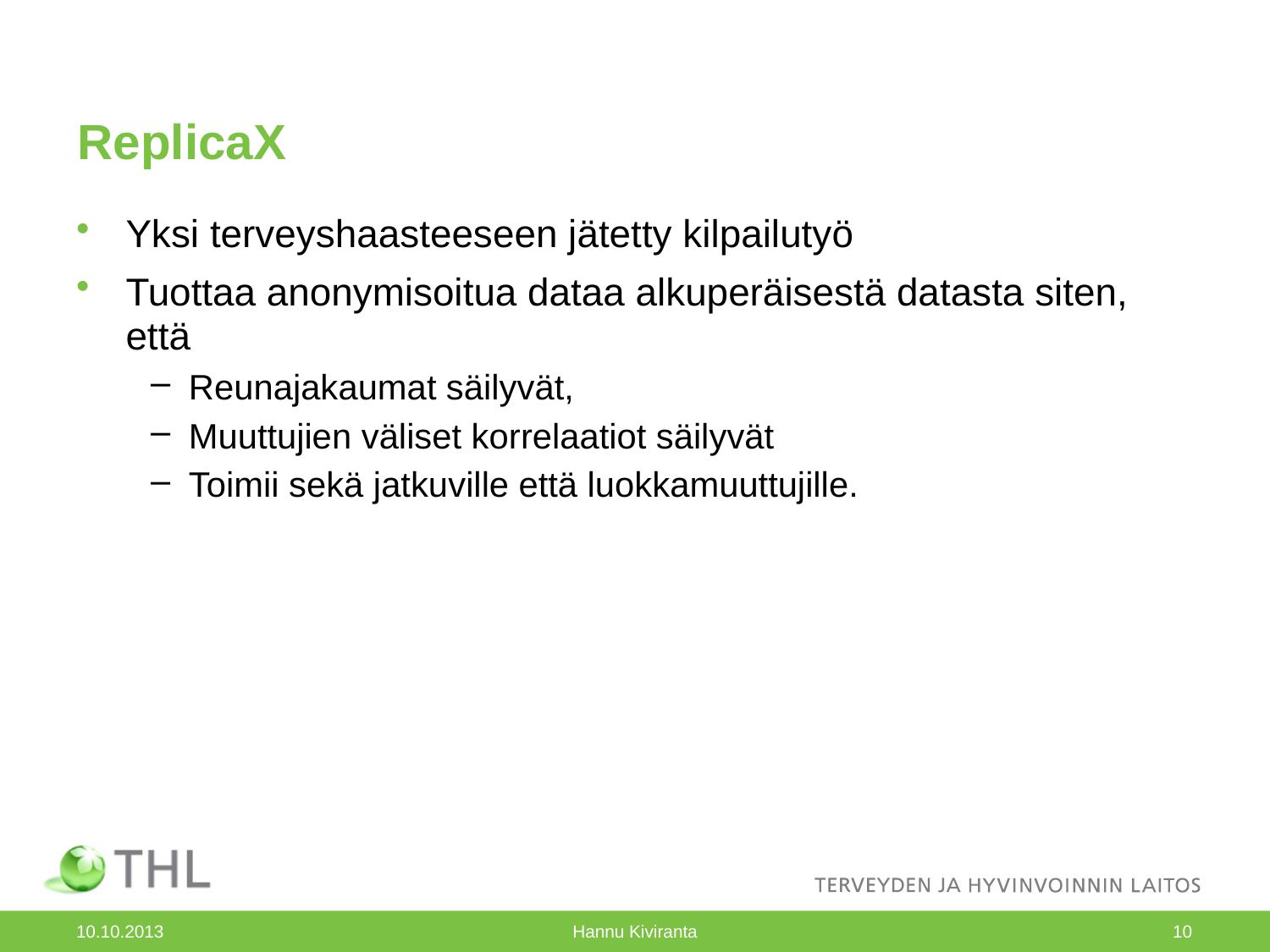

# ReplicaX
Yksi terveyshaasteeseen jätetty kilpailutyö
Tuottaa anonymisoitua dataa alkuperäisestä datasta siten, että
Reunajakaumat säilyvät,
Muuttujien väliset korrelaatiot säilyvät
Toimii sekä jatkuville että luokkamuuttujille.

10.10.2013
Hannu Kiviranta
10